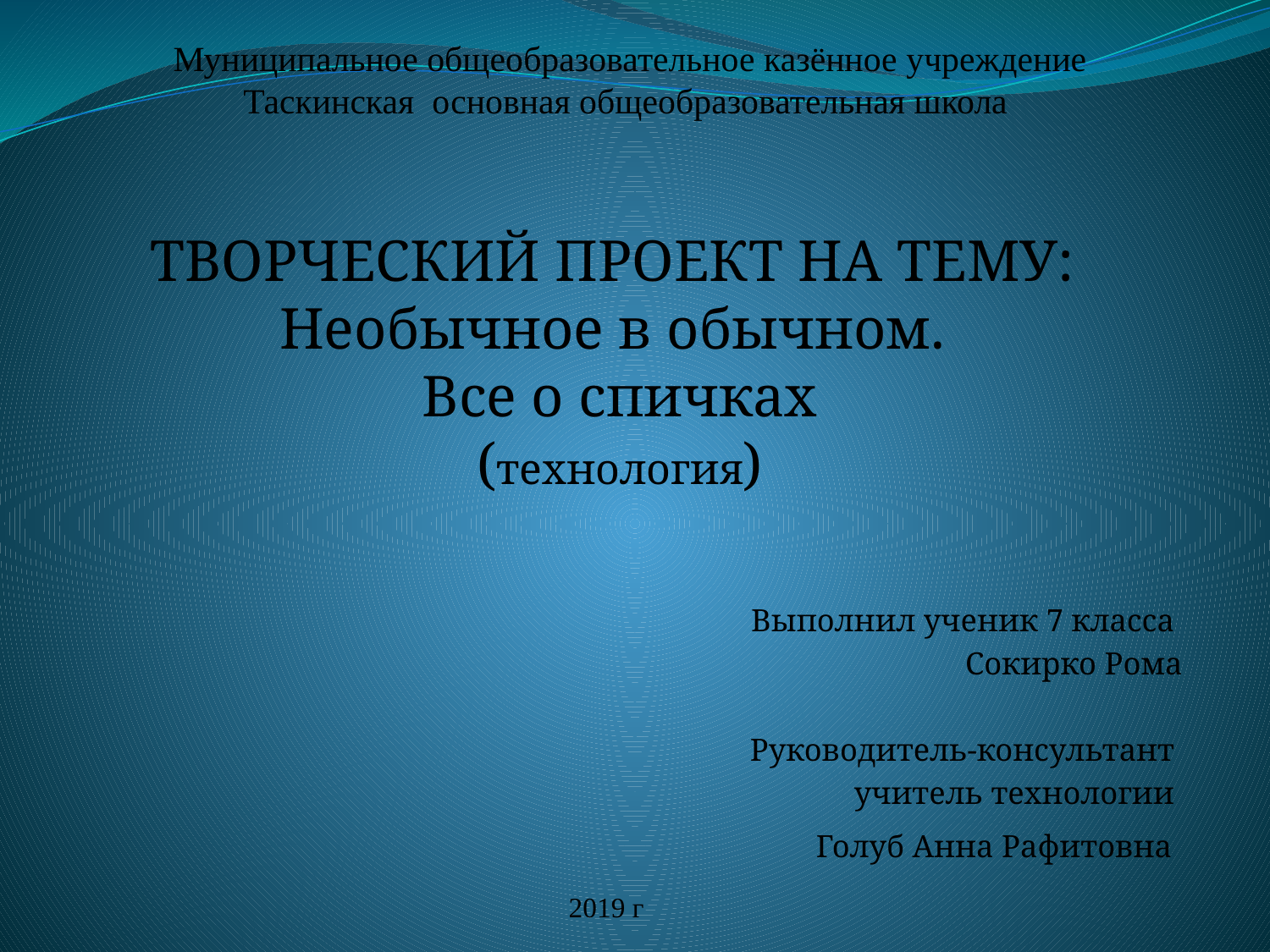

Муниципальное общеобразовательное казённое учреждение
Таскинская  основная общеобразовательная школа
# ТВОРЧЕСКИЙ ПРОЕКТ НА ТЕМУ: Необычное в обычном. Все о спичках (технология)
Выполнил ученик 7 класса
Сокирко Рома

Руководитель-консультант
учитель технологии
Голуб Анна Рафитовна
2019 г